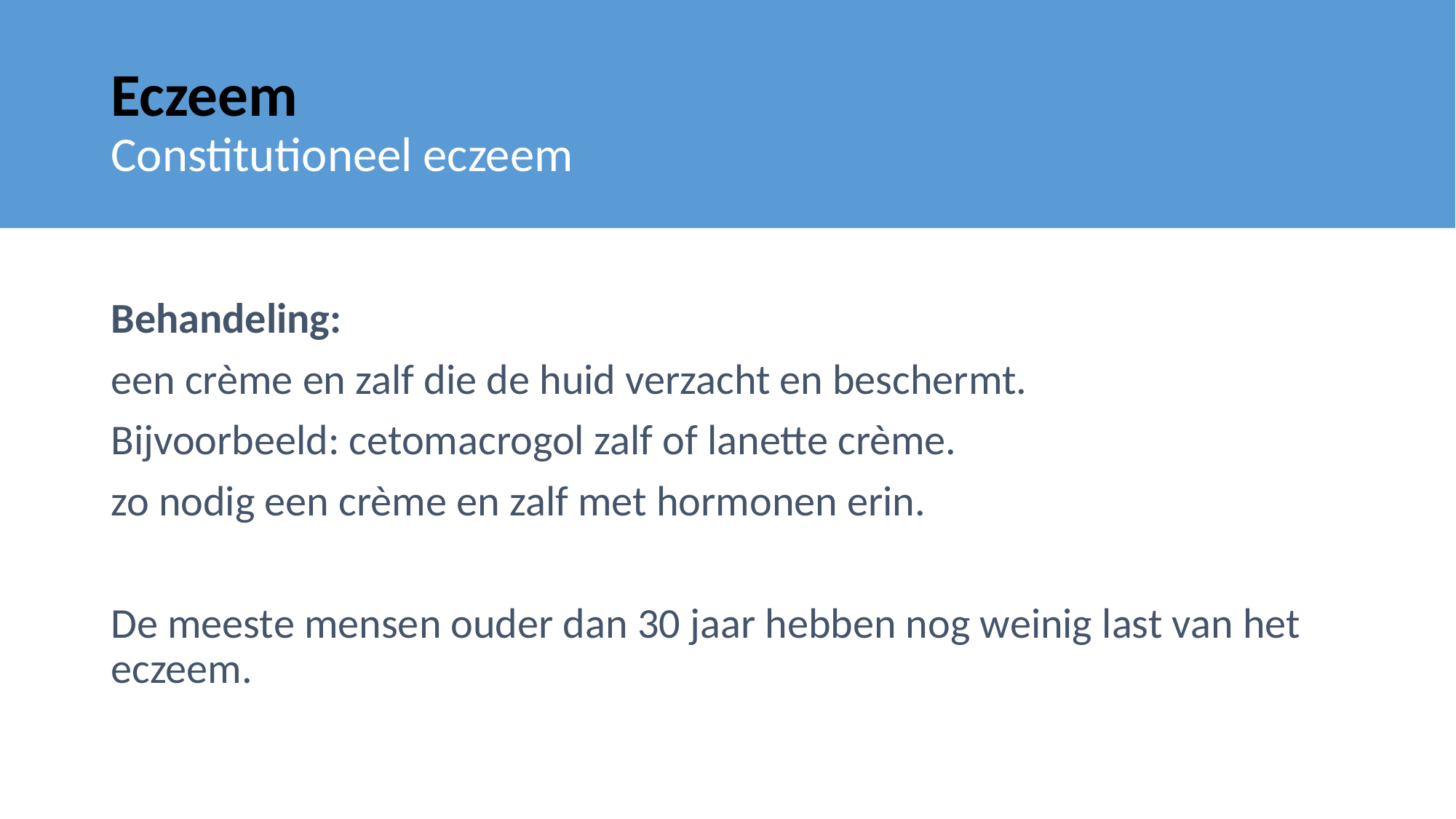

# Eczeem Constitutioneel eczeem
Behandeling:
een crème en zalf die de huid verzacht en beschermt.
Bijvoorbeeld: cetomacrogol zalf of lanette crème.
zo nodig een crème en zalf met hormonen erin.

De meeste mensen ouder dan 30 jaar hebben nog weinig last van het eczeem.